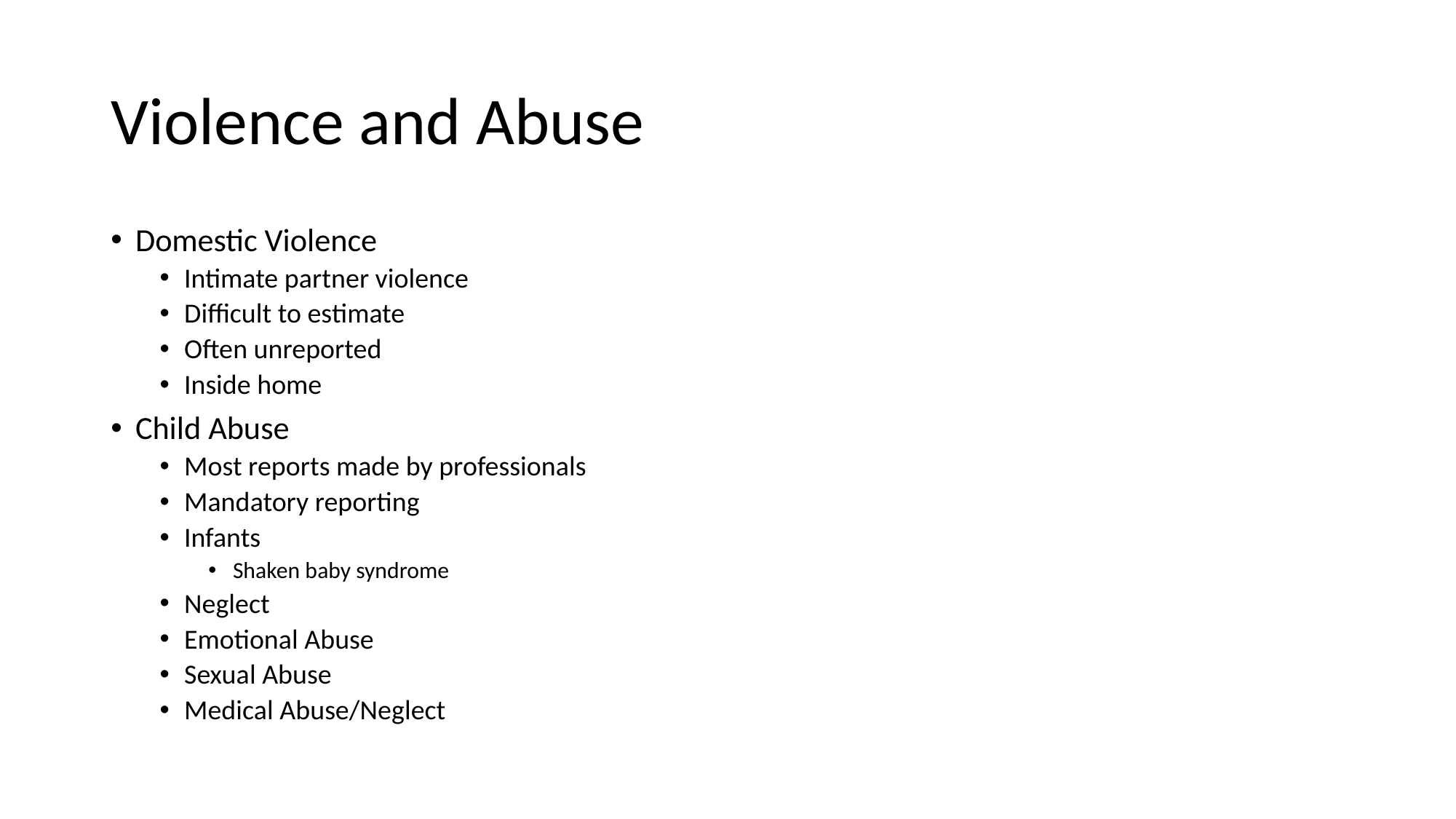

# Violence and Abuse
Domestic Violence
Intimate partner violence
Difficult to estimate
Often unreported
Inside home
Child Abuse
Most reports made by professionals
Mandatory reporting
Infants
Shaken baby syndrome
Neglect
Emotional Abuse
Sexual Abuse
Medical Abuse/Neglect